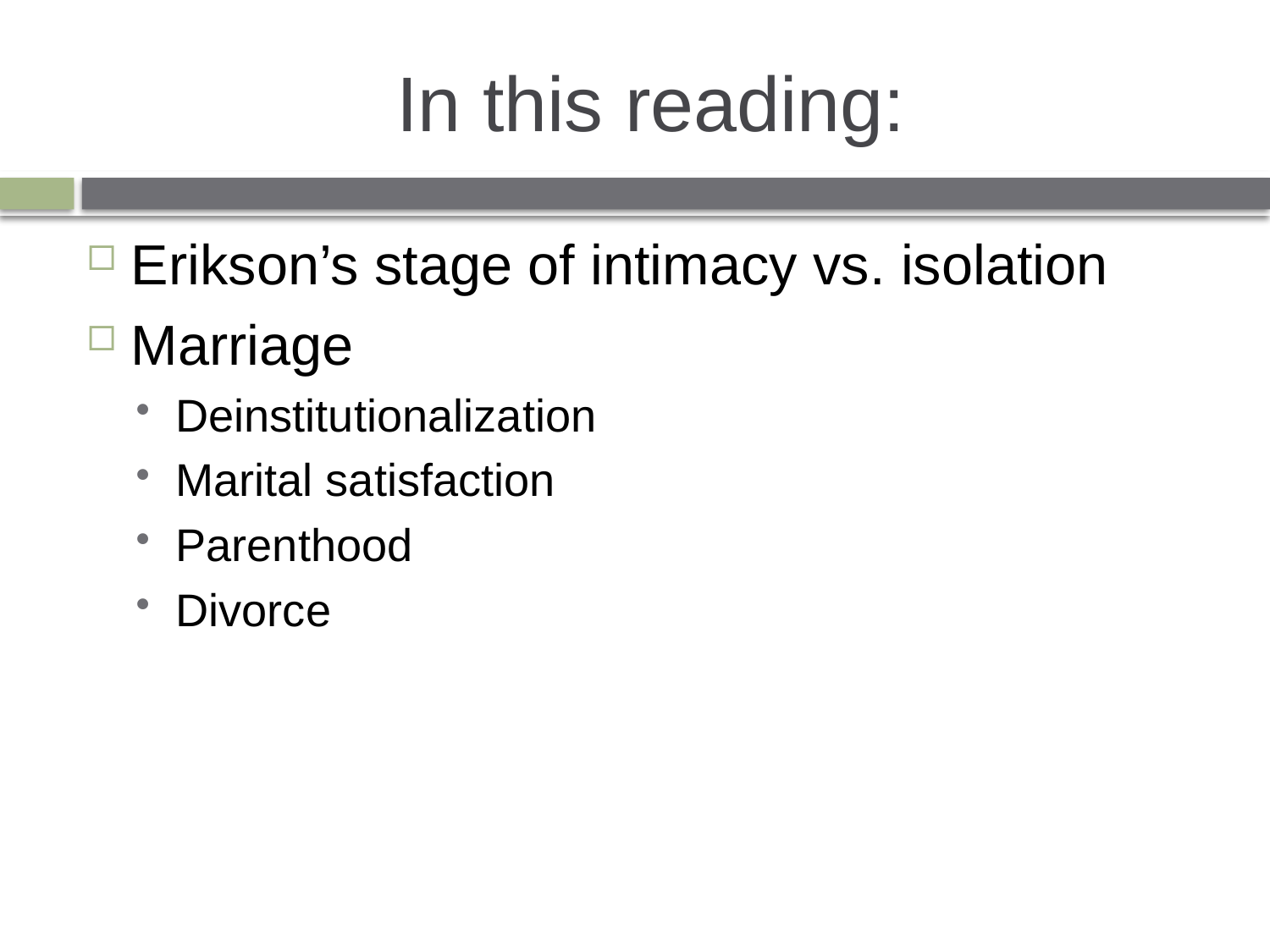

# In this reading:
Erikson’s stage of intimacy vs. isolation
Marriage
Deinstitutionalization
Marital satisfaction
Parenthood
Divorce